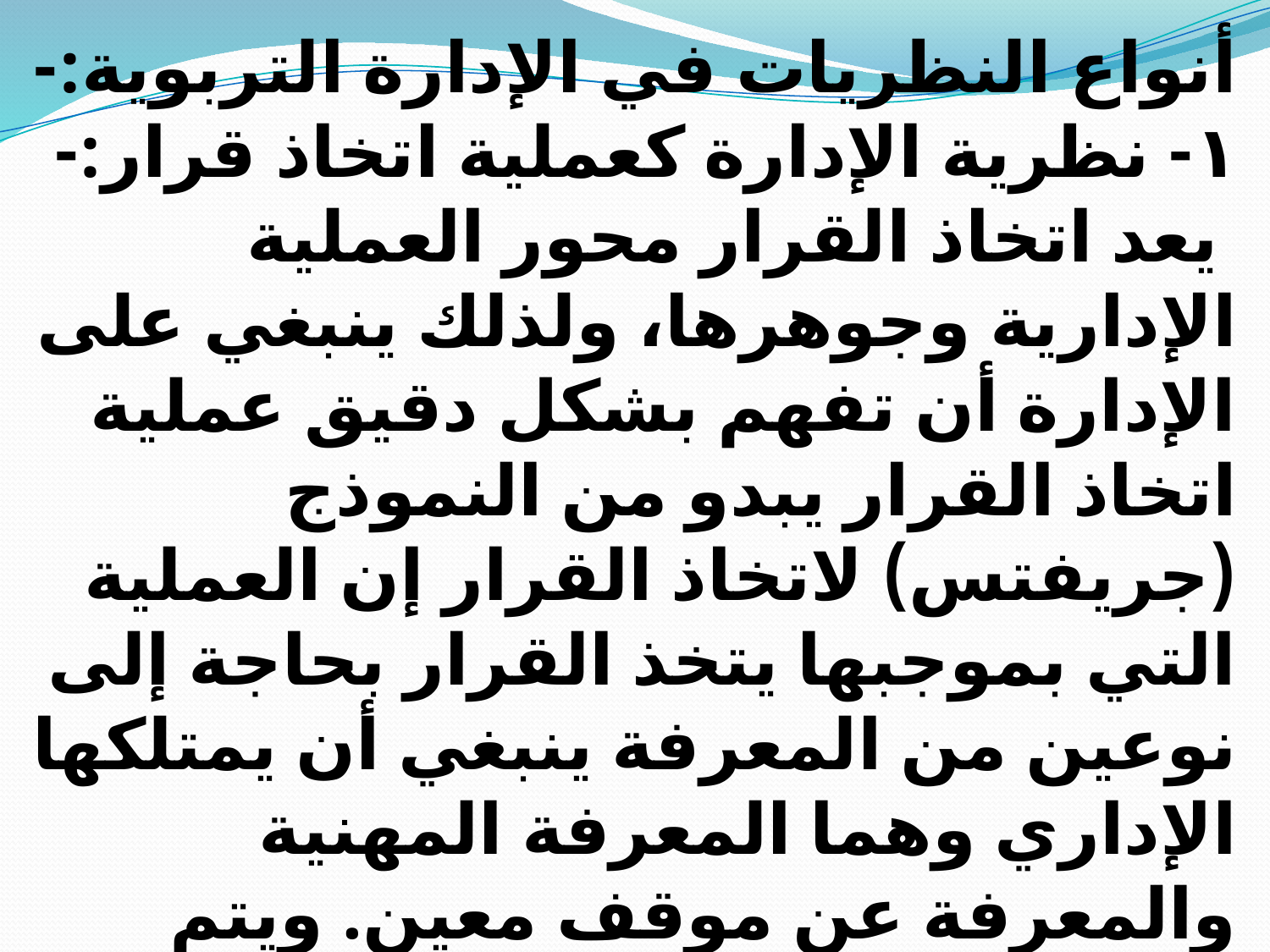

أنواع النظريات في الإدارة التربوية:-
١- نظرية الإدارة كعملية اتخاذ قرار:-
 يعد اتخاذ القرار محور العملية الإدارية وجوهرها، ولذلك ينبغي على الإدارة أن تفهم بشكل دقيق عملية اتخاذ القرار يبدو من النموذج (جريفتس) لاتخاذ القرار إن العملية التي بموجبها يتخذ القرار بحاجة إلى نوعين من المعرفة ينبغي أن يمتلكها الإداري وهما المعرفة المهنية والمعرفة عن موقف معين. ويتم الحصول على النوع الأول من المعرفة من الدراسات والأبحاث وما توصلت إليها من نتائج في مجال الإدارة التربوية،.